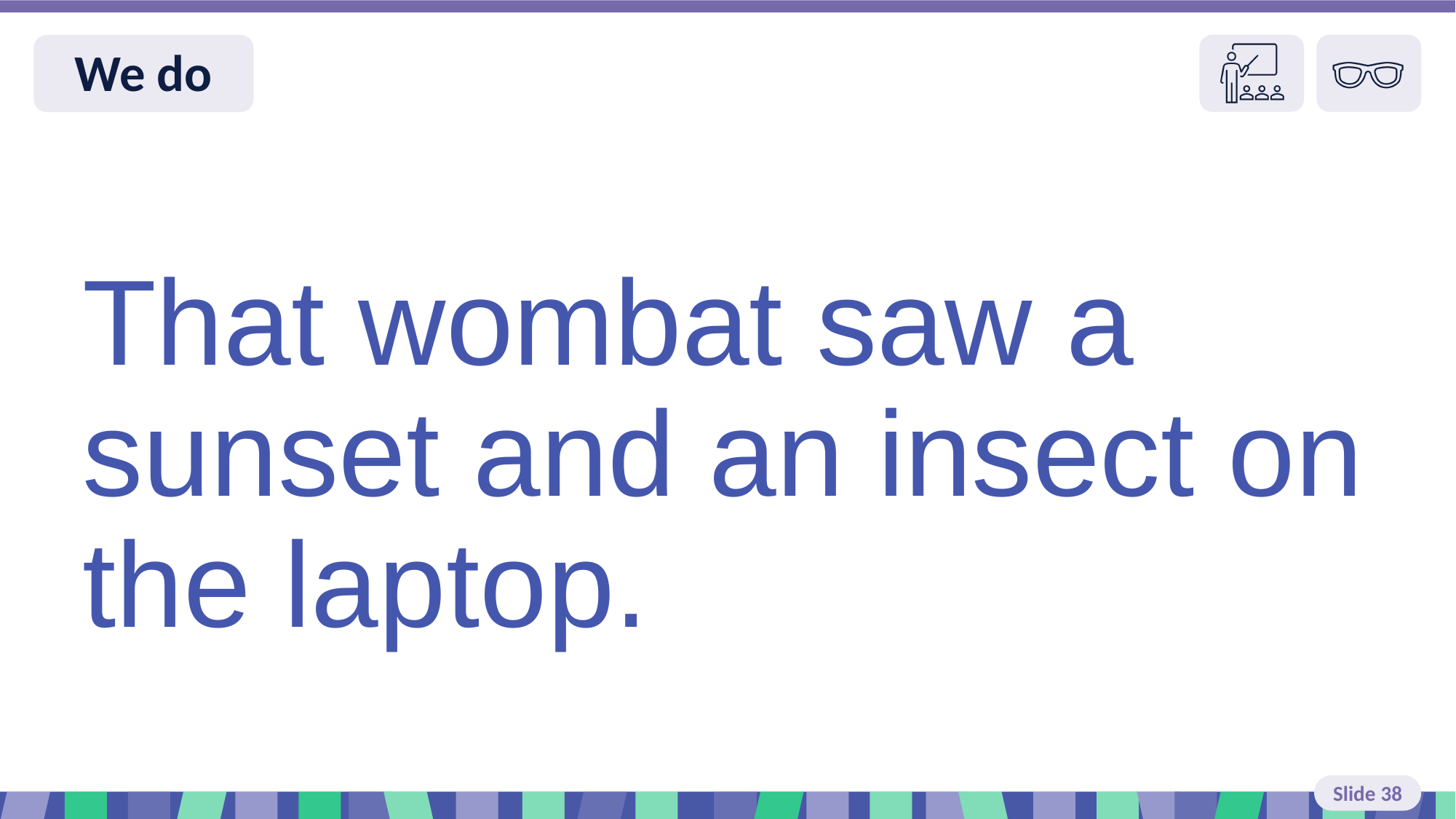

Slide 38 We do read
That wombat saw a sunset and an insect on the laptop.